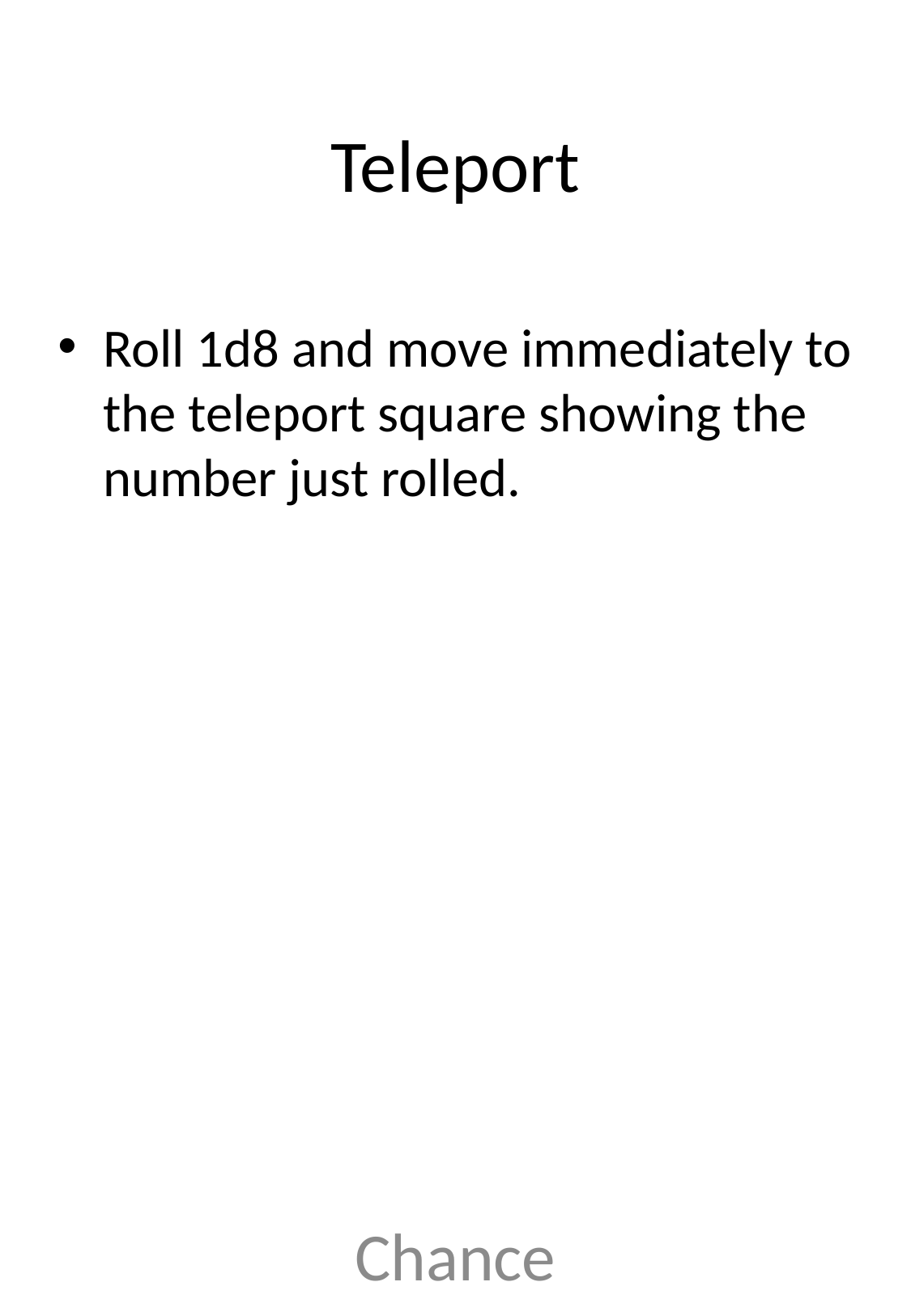

# Teleport
Roll 1d8 and move immediately to the teleport square showing the number just rolled.
Chance